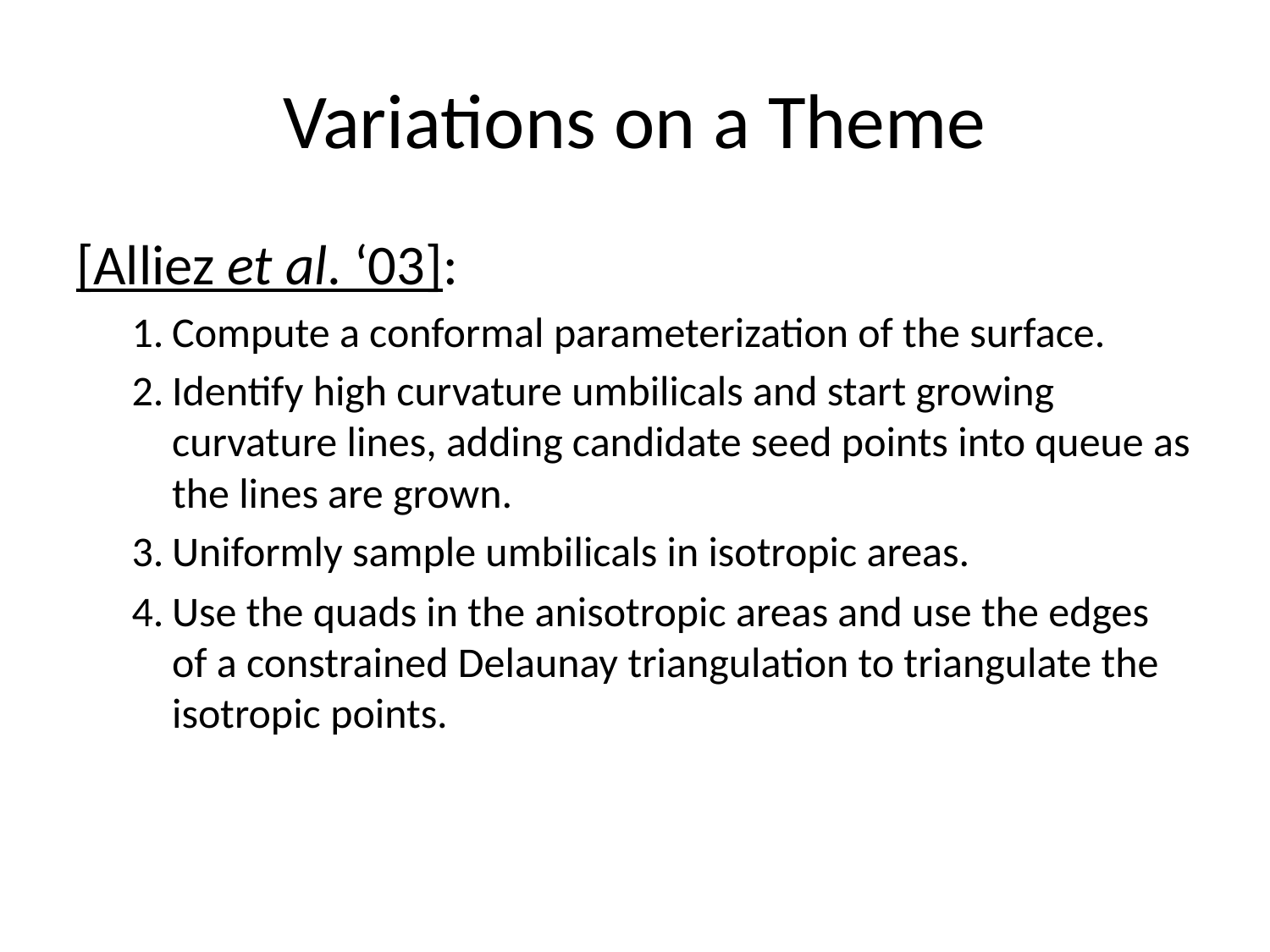

# Variations on a Theme
[Alliez et al. ‘03]:
Compute a conformal parameterization of the surface.
Identify high curvature umbilicals and start growing curvature lines, adding candidate seed points into queue as the lines are grown.
Uniformly sample umbilicals in isotropic areas.
Use the quads in the anisotropic areas and use the edges of a constrained Delaunay triangulation to triangulate the isotropic points.